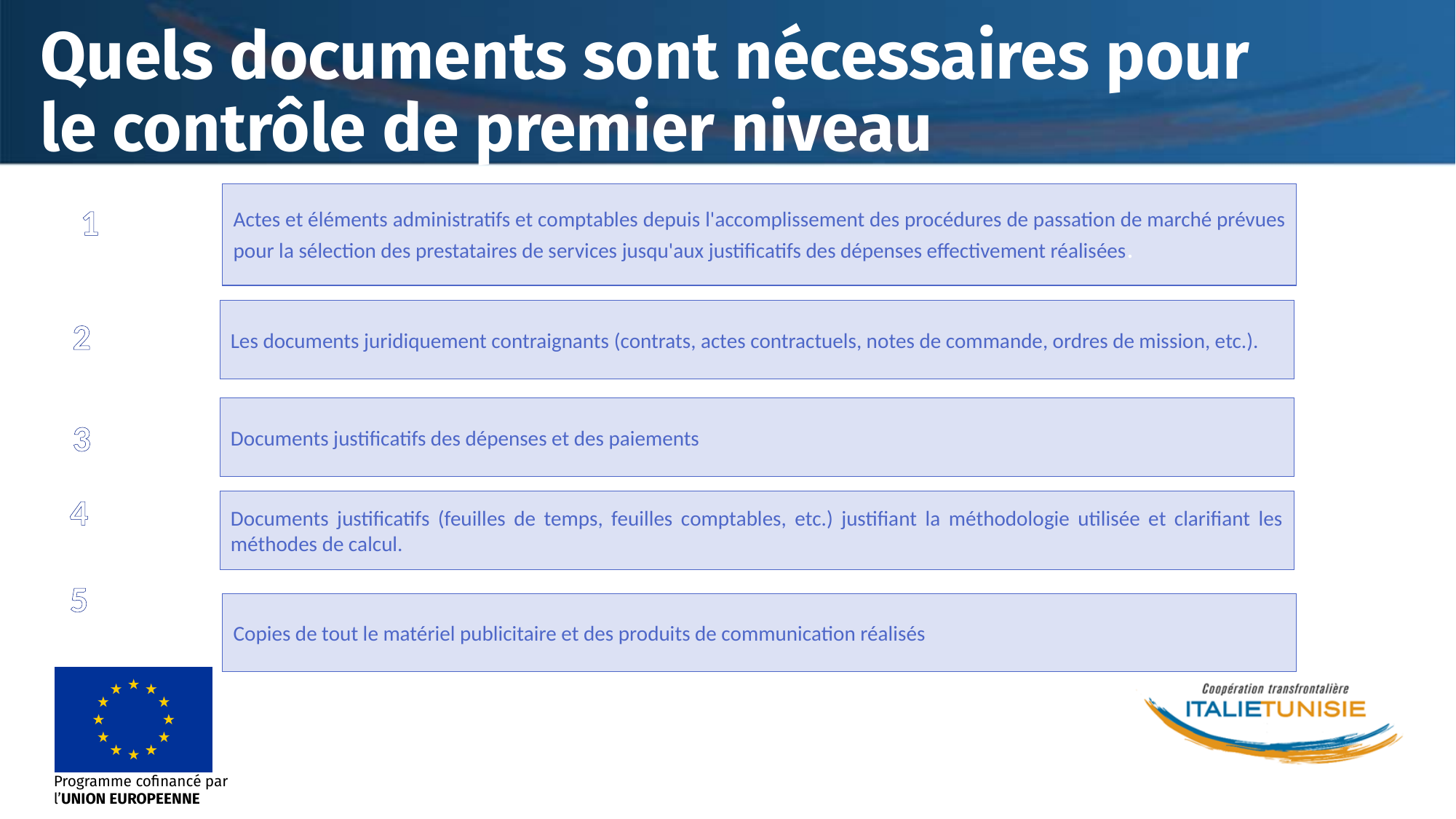

# Quels documents sont nécessaires pour le contrôle de premier niveau
Actes et éléments administratifs et comptables depuis l'accomplissement des procédures de passation de marché prévues pour la sélection des prestataires de services jusqu'aux justificatifs des dépenses effectivement réalisées.
1
Les documents juridiquement contraignants (contrats, actes contractuels, notes de commande, ordres de mission, etc.).
2
Documents justificatifs des dépenses et des paiements
3
4
Documents justificatifs (feuilles de temps, feuilles comptables, etc.) justifiant la méthodologie utilisée et clarifiant les méthodes de calcul.
5
Copies de tout le matériel publicitaire et des produits de communication réalisés